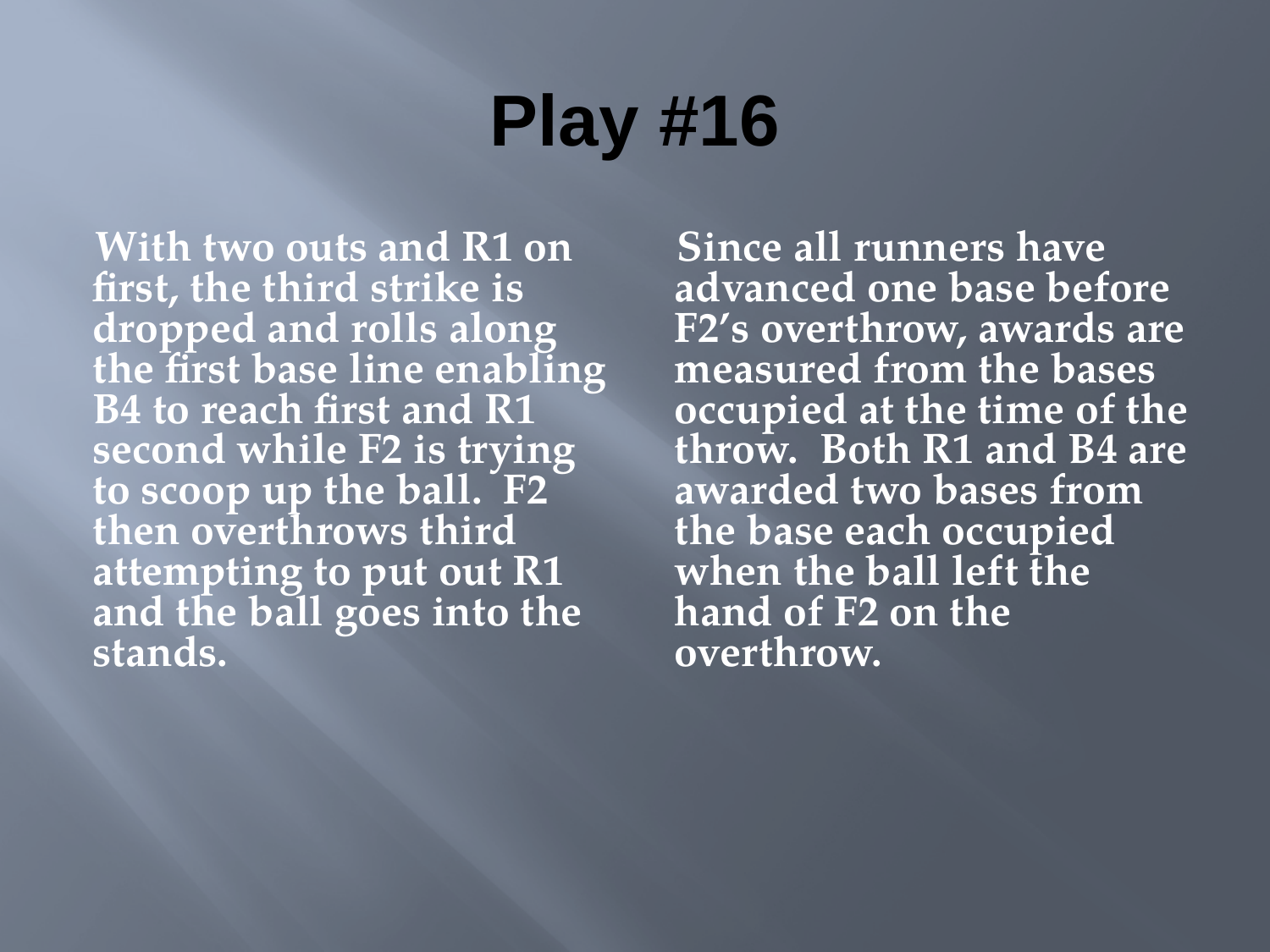

# Play #16
With two outs and R1 on first, the third strike is dropped and rolls along the first base line enabling B4 to reach first and R1 second while F2 is trying to scoop up the ball.  F2 then overthrows third attempting to put out R1 and the ball goes into the stands.
Since all runners have advanced one base before F2’s overthrow, awards are measured from the bases occupied at the time of the throw.  Both R1 and B4 are awarded two bases from the base each occupied when the ball left the hand of F2 on the overthrow.